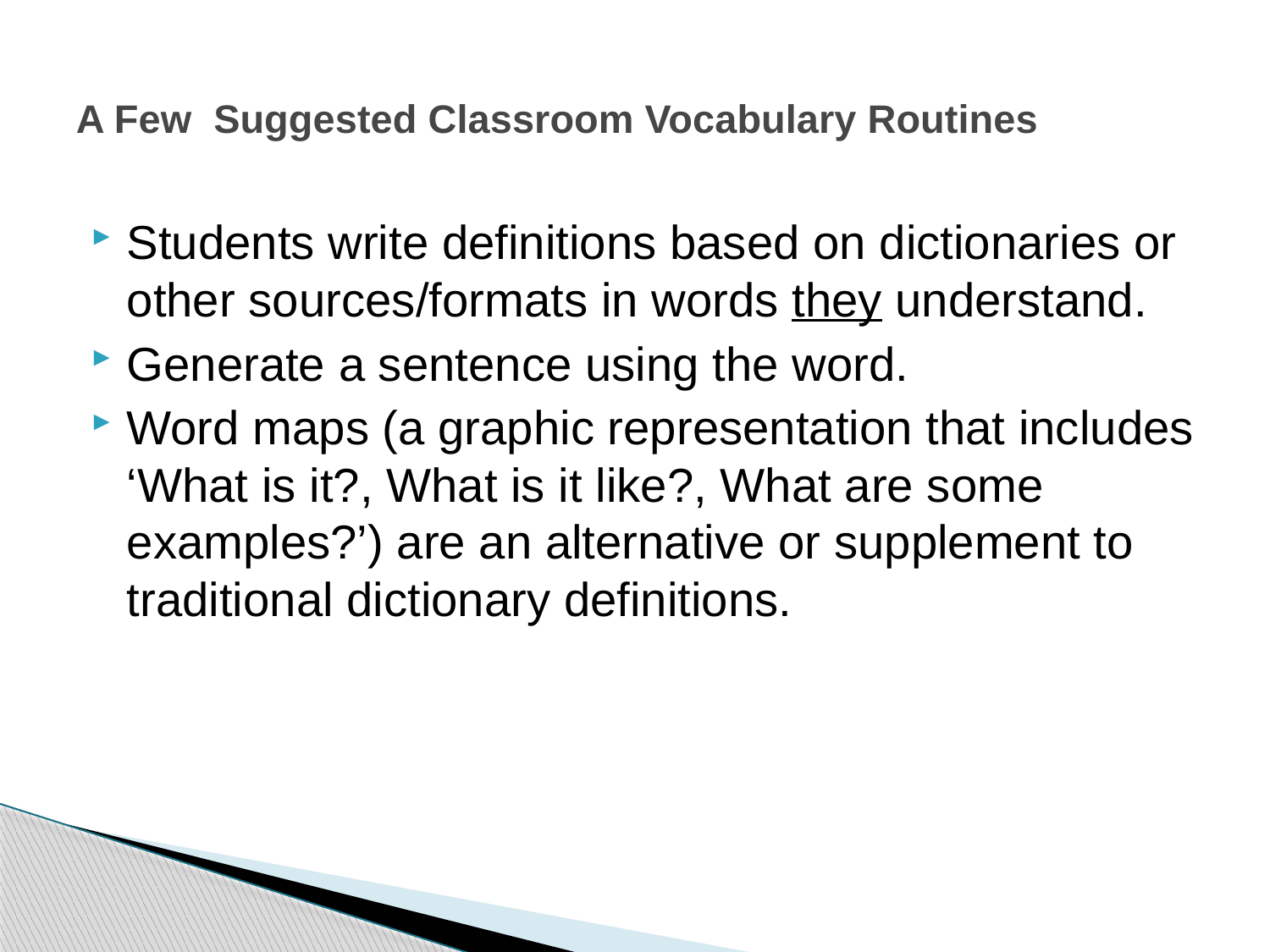

# A Few  Suggested Classroom Vocabulary Routines
Students write definitions based on dictionaries or other sources/formats in words they understand.
Generate a sentence using the word.
Word maps (a graphic representation that includes ‘What is it?, What is it like?, What are some examples?’) are an alternative or supplement to traditional dictionary definitions.